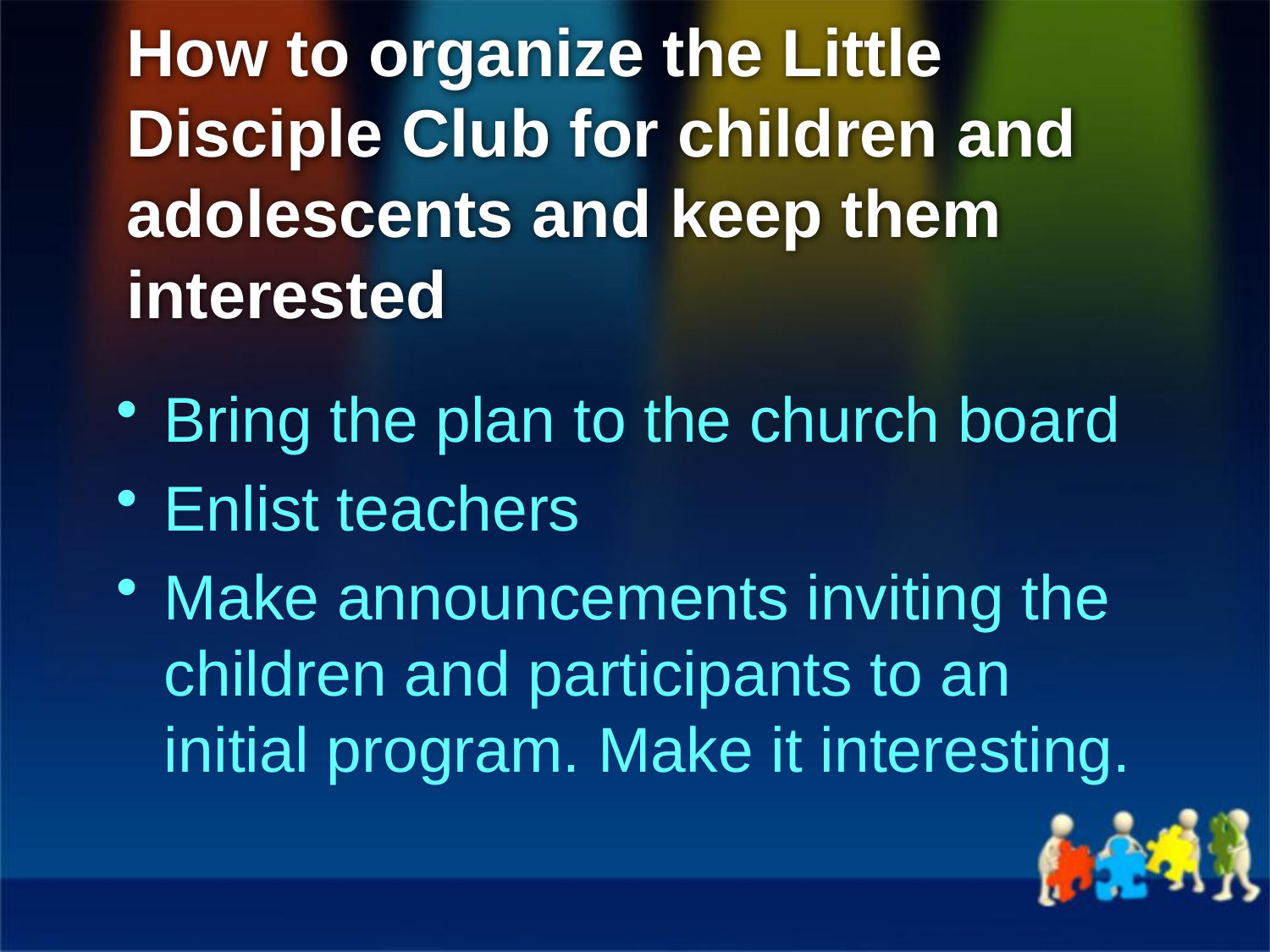

# How to organize the Little Disciple Club for children and adolescents and keep them interested
Bring the plan to the church board
Enlist teachers
Make announcements inviting the children and participants to an initial program. Make it interesting.